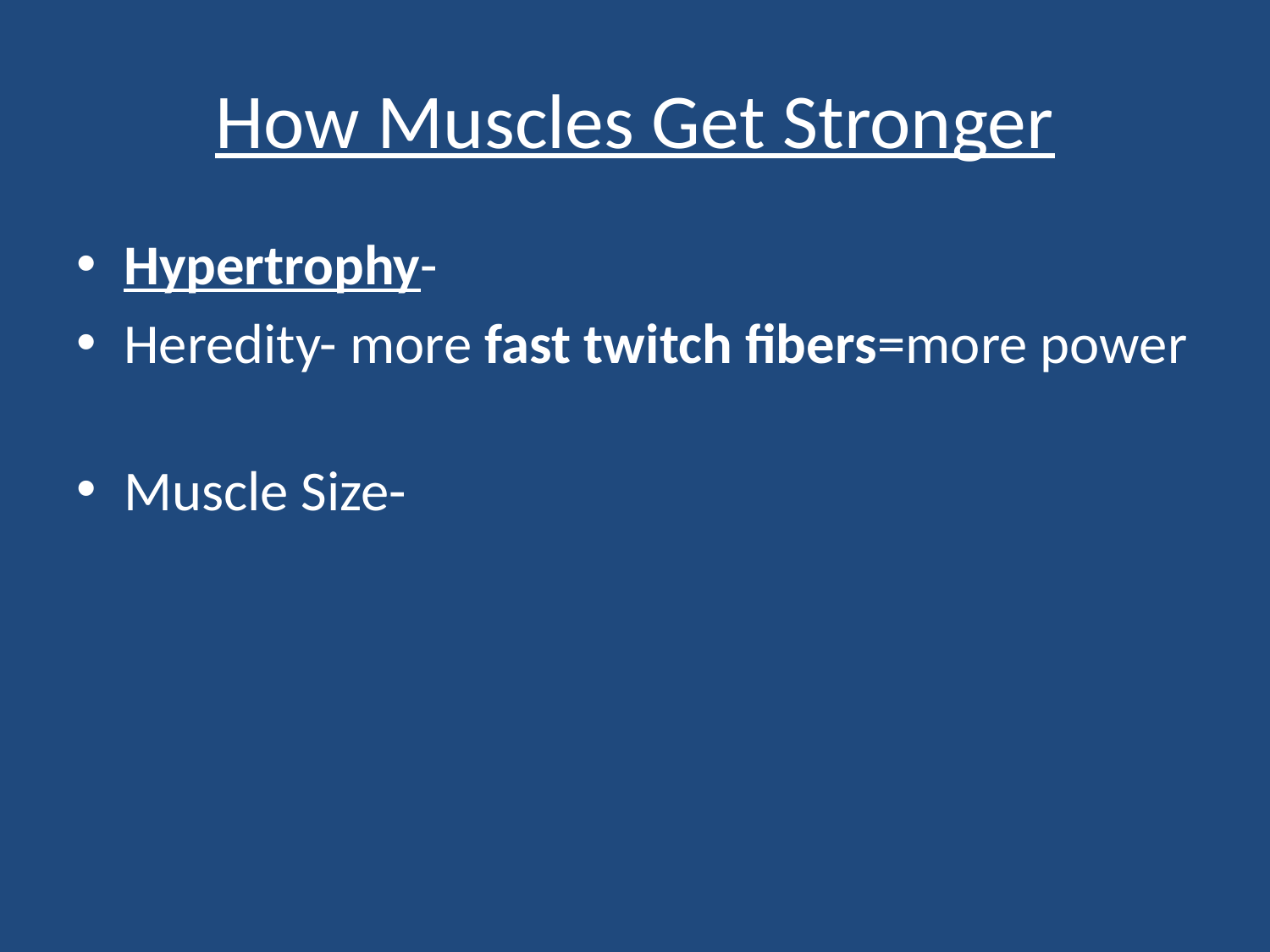

# How Muscles Get Stronger
Hypertrophy-
Heredity- more fast twitch fibers=more power
Muscle Size-